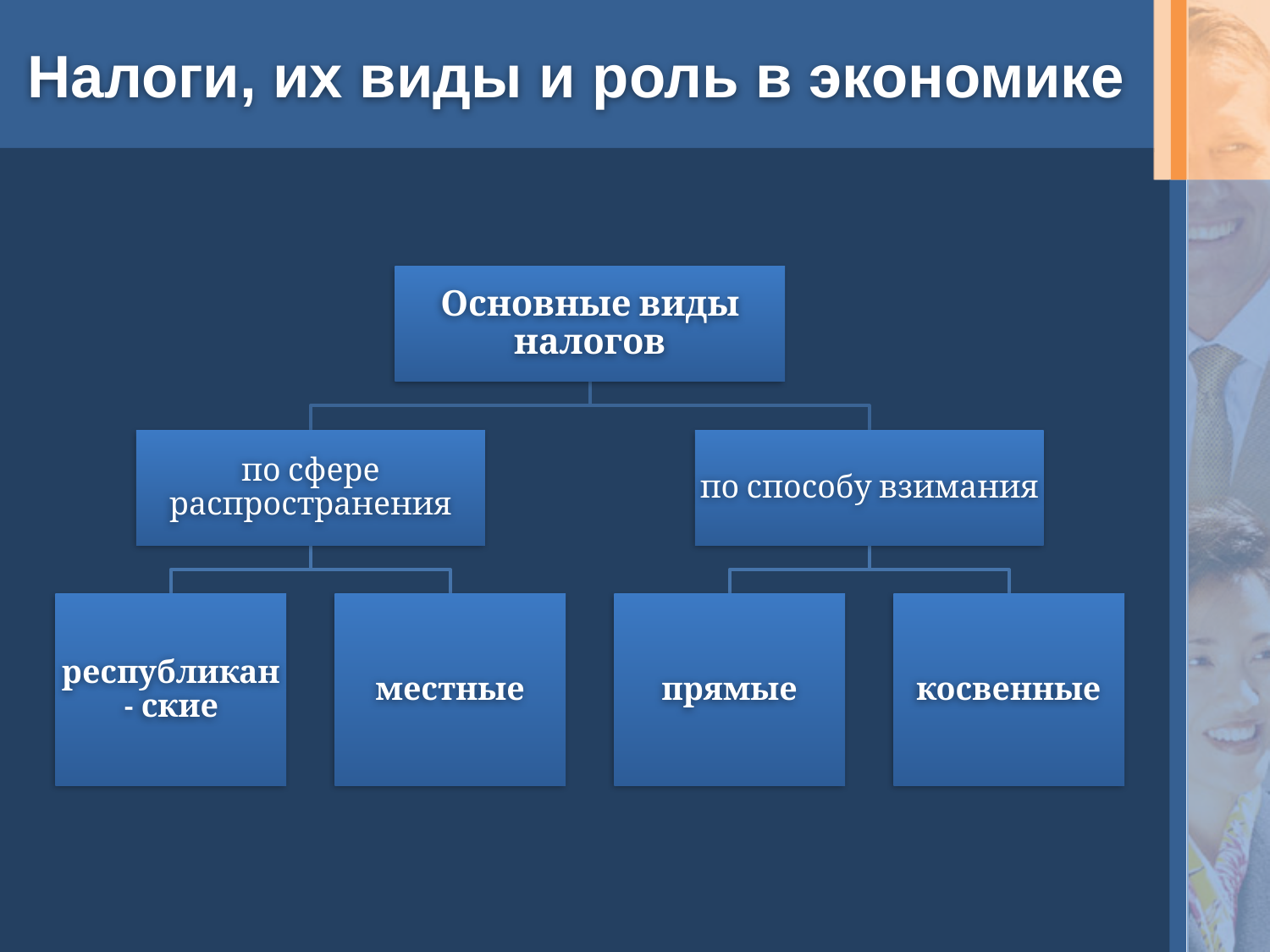

# Налоги, их виды и роль в экономике

Основные виды налогов

по сфере распространения

по способу взимания

республикан- ские

местные

прямые

косвенные